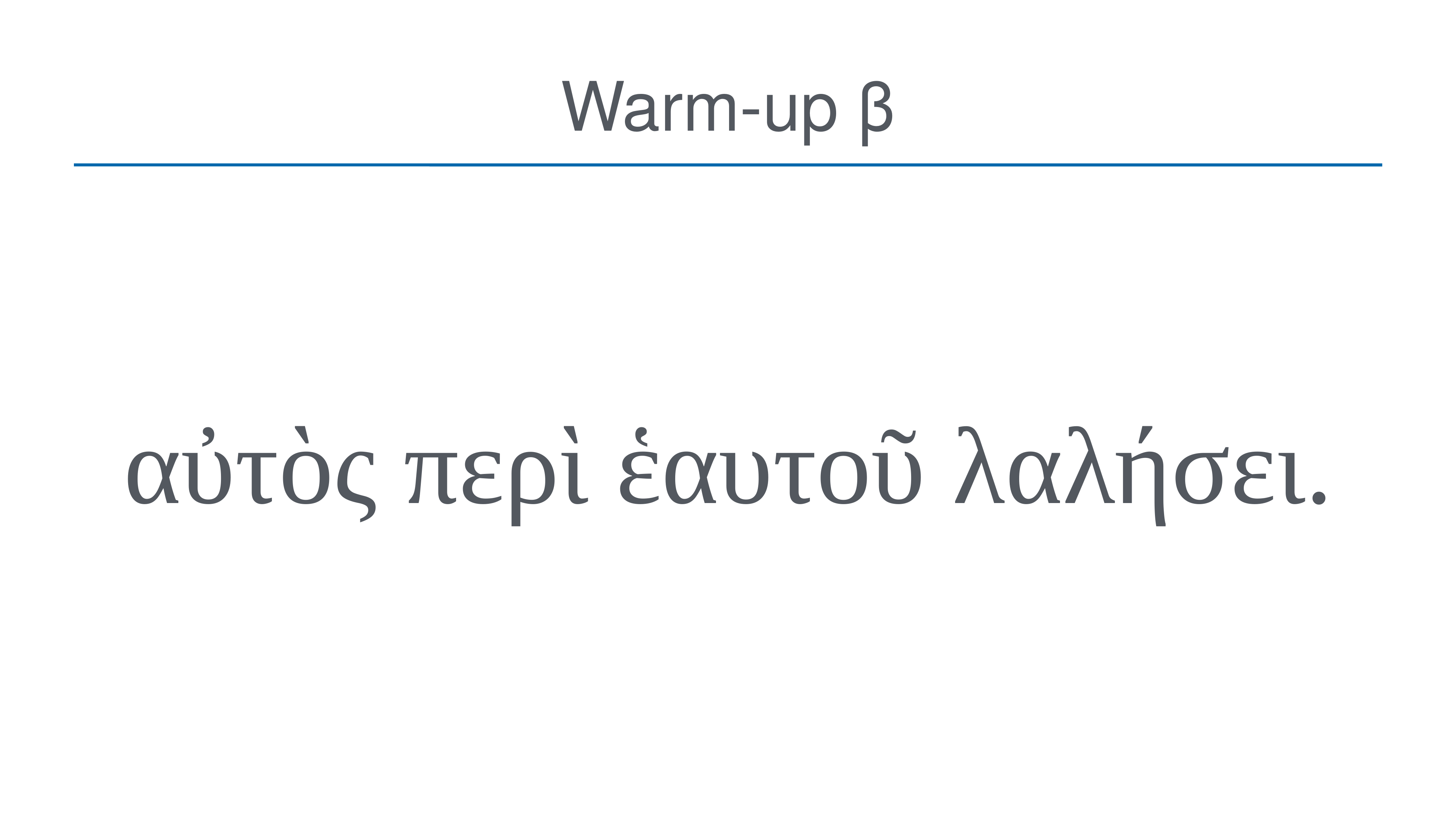

# Warm-up β
αὐτὸς περὶ ἑαυτοῦ λαλήσει.